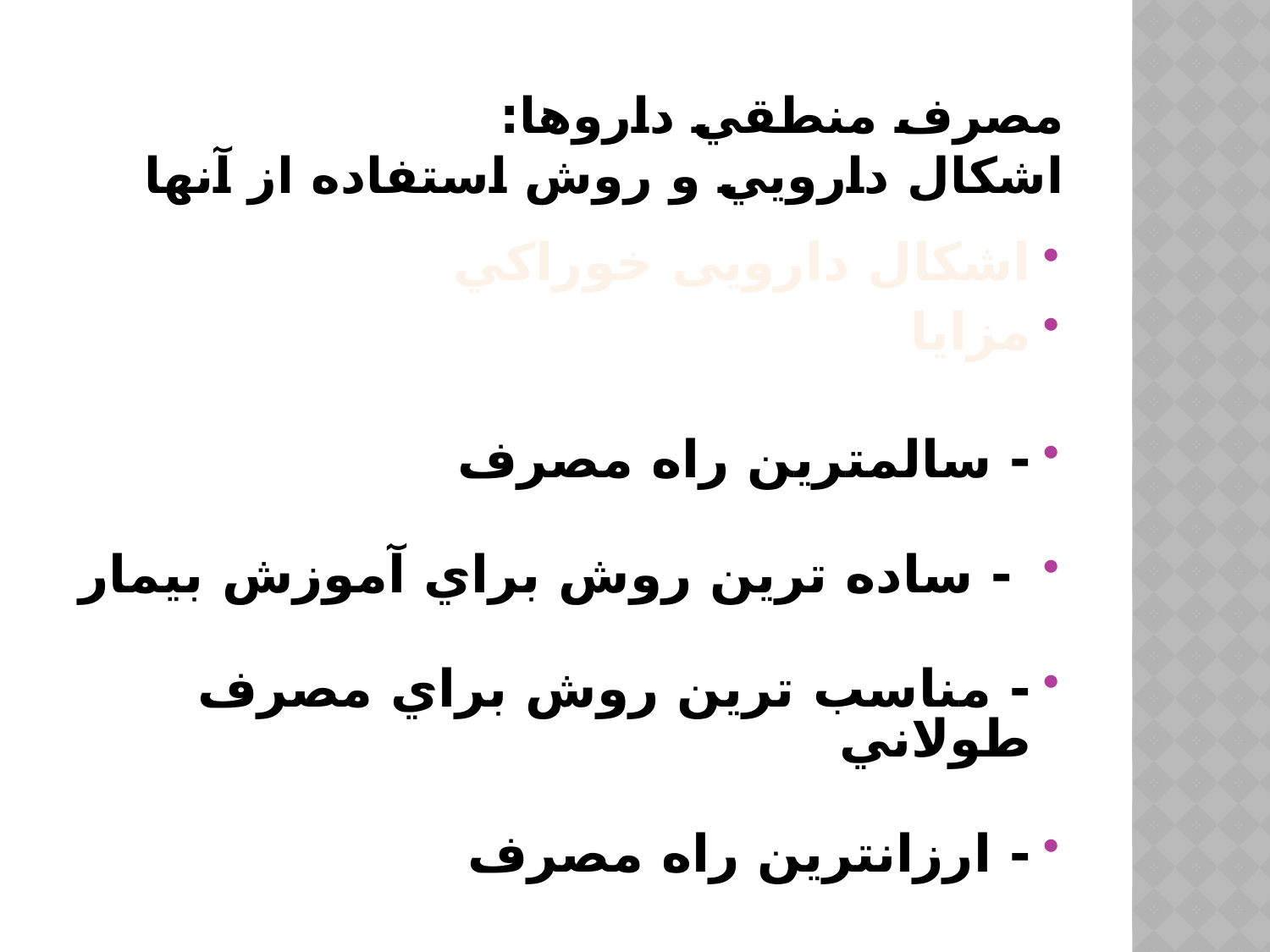

# مصرف منطقي داروها: اشكال دارويي و روش استفاده از آنها
اشکال دارویی خوراكي
مزايا

- سالمترين راه مصرف

 - ساده ترين روش براي آموزش بيمار

- مناسب ترين روش براي مصرف طولاني

- ارزانترين راه مصرف